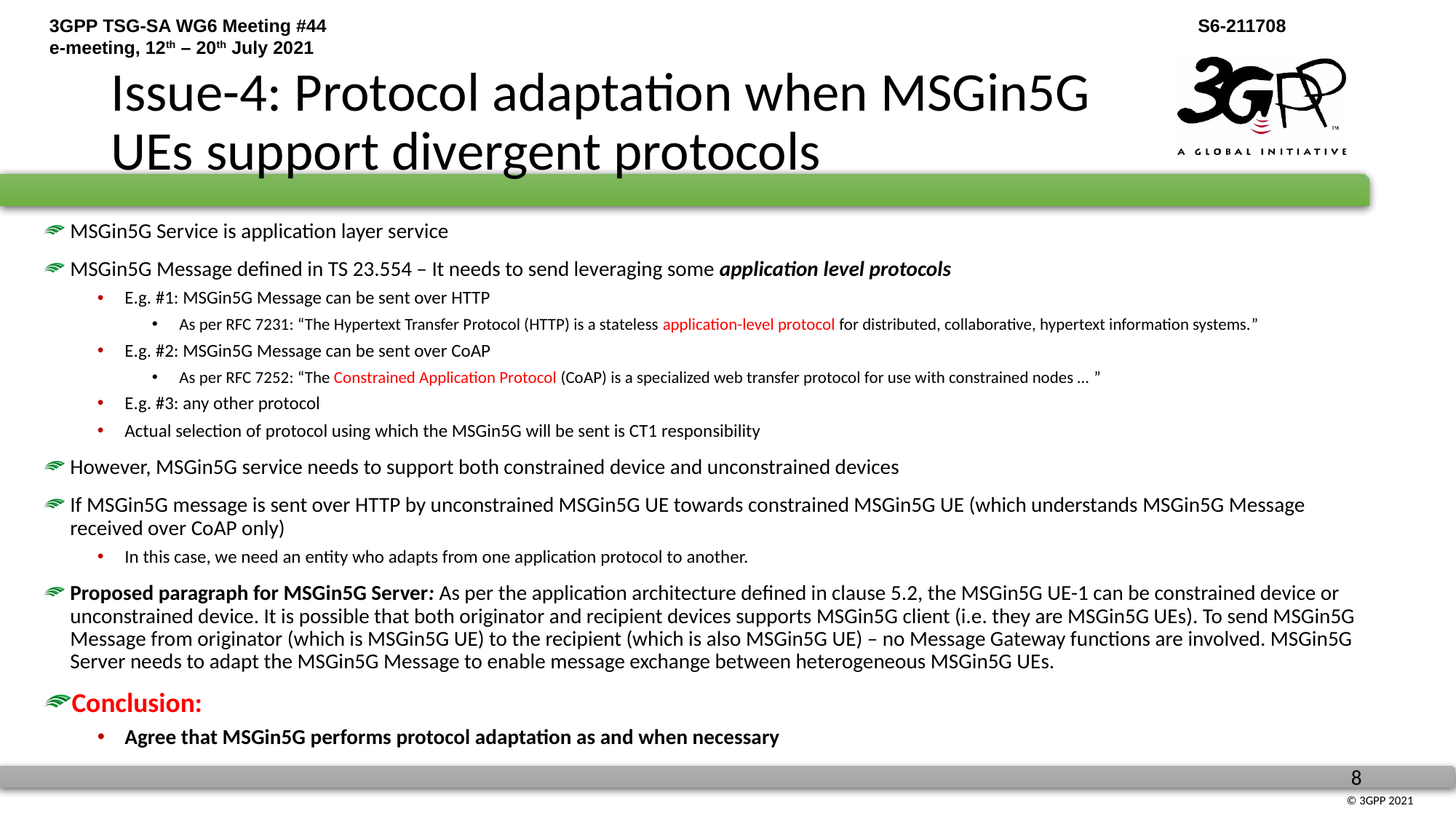

# Issue-4: Protocol adaptation when MSGin5G UEs support divergent protocols
MSGin5G Service is application layer service
MSGin5G Message defined in TS 23.554 – It needs to send leveraging some application level protocols
E.g. #1: MSGin5G Message can be sent over HTTP
As per RFC 7231: “The Hypertext Transfer Protocol (HTTP) is a stateless application-level protocol for distributed, collaborative, hypertext information systems.”
E.g. #2: MSGin5G Message can be sent over CoAP
As per RFC 7252: “The Constrained Application Protocol (CoAP) is a specialized web transfer protocol for use with constrained nodes … ”
E.g. #3: any other protocol
Actual selection of protocol using which the MSGin5G will be sent is CT1 responsibility
However, MSGin5G service needs to support both constrained device and unconstrained devices
If MSGin5G message is sent over HTTP by unconstrained MSGin5G UE towards constrained MSGin5G UE (which understands MSGin5G Message received over CoAP only)
In this case, we need an entity who adapts from one application protocol to another.
Proposed paragraph for MSGin5G Server: As per the application architecture defined in clause 5.2, the MSGin5G UE-1 can be constrained device or unconstrained device. It is possible that both originator and recipient devices supports MSGin5G client (i.e. they are MSGin5G UEs). To send MSGin5G Message from originator (which is MSGin5G UE) to the recipient (which is also MSGin5G UE) – no Message Gateway functions are involved. MSGin5G Server needs to adapt the MSGin5G Message to enable message exchange between heterogeneous MSGin5G UEs.
Conclusion:
Agree that MSGin5G performs protocol adaptation as and when necessary